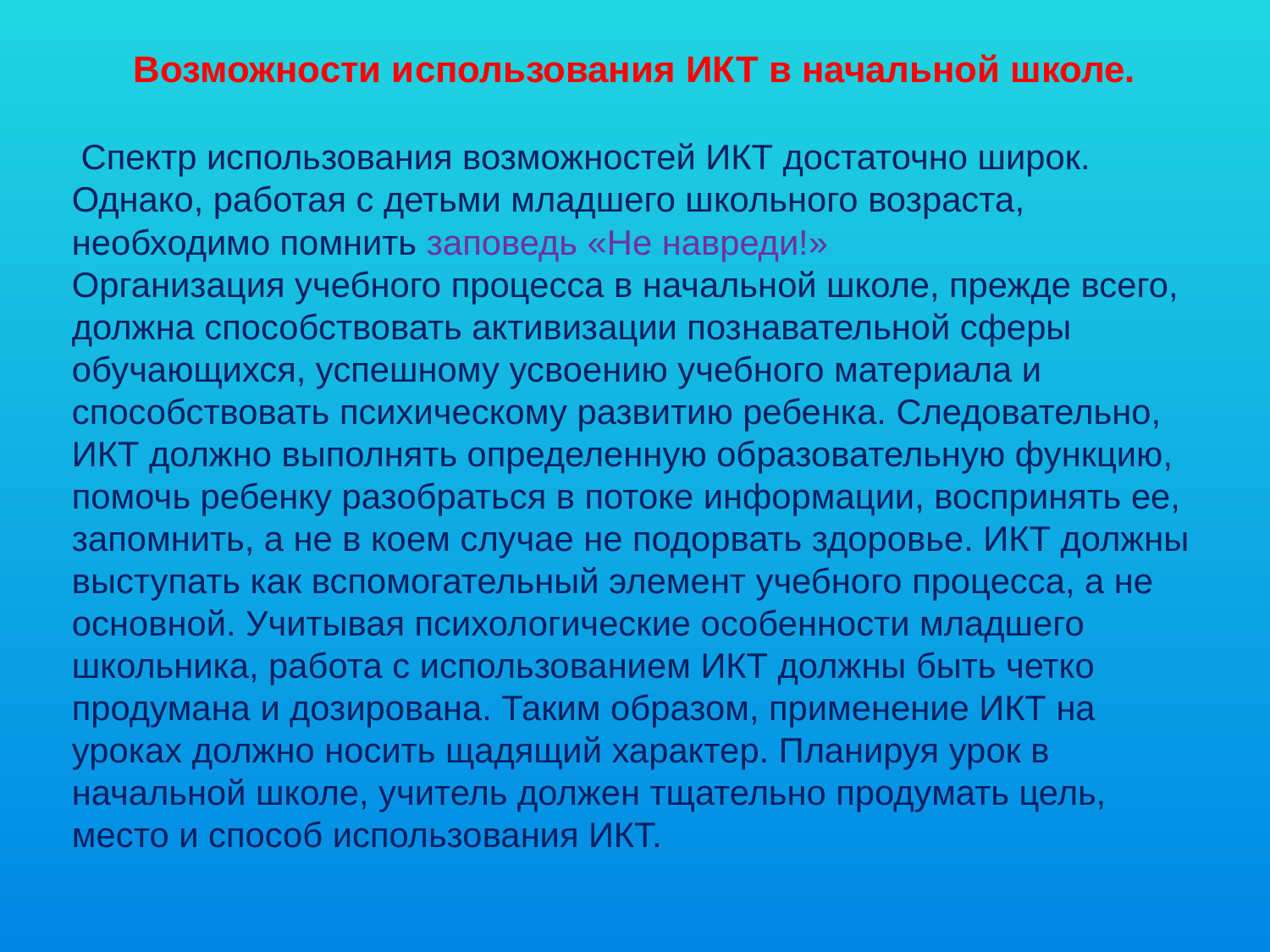

Возможности использования ИКТ в начальной школе.
 Спектр использования возможностей ИКТ достаточно широк. Однако, работая с детьми младшего школьного возраста, необходимо помнить заповедь «Не навреди!»
Организация учебного процесса в начальной школе, прежде всего, должна способствовать активизации познавательной сферы обучающихся, успешному усвоению учебного материала и способствовать психическому развитию ребенка. Следовательно, ИКТ должно выполнять определенную образовательную функцию, помочь ребенку разобраться в потоке информации, воспринять ее, запомнить, а не в коем случае не подорвать здоровье. ИКТ должны выступать как вспомогательный элемент учебного процесса, а не основной. Учитывая психологические особенности младшего школьника, работа с использованием ИКТ должны быть четко продумана и дозирована. Таким образом, применение ИКТ на уроках должно носить щадящий характер. Планируя урок в начальной школе, учитель должен тщательно продумать цель, место и способ использования ИКТ.